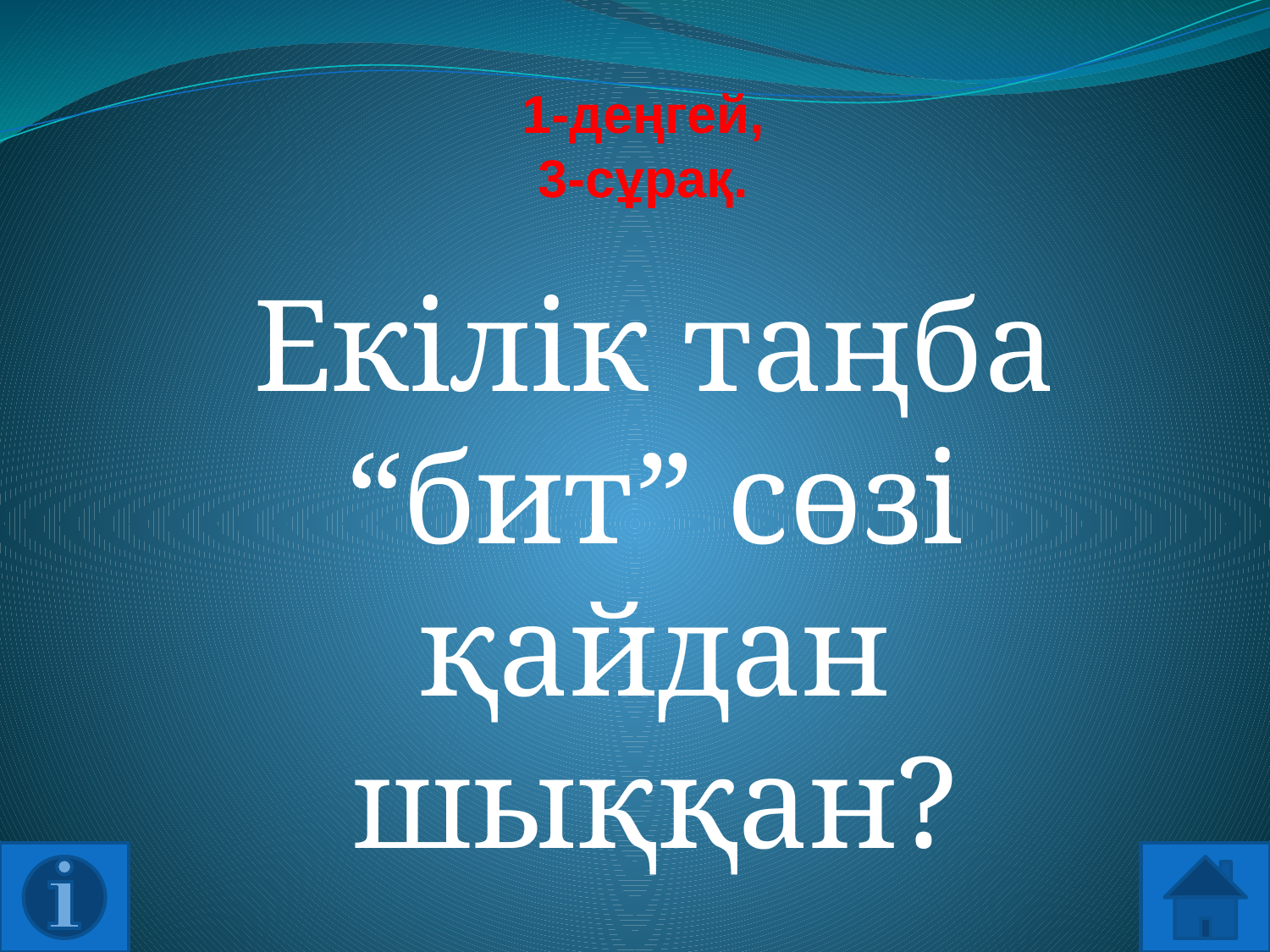

# 1-деңгей, 3-сұрақ.
Екілік таңба “бит” сөзі қайдан шыққан?